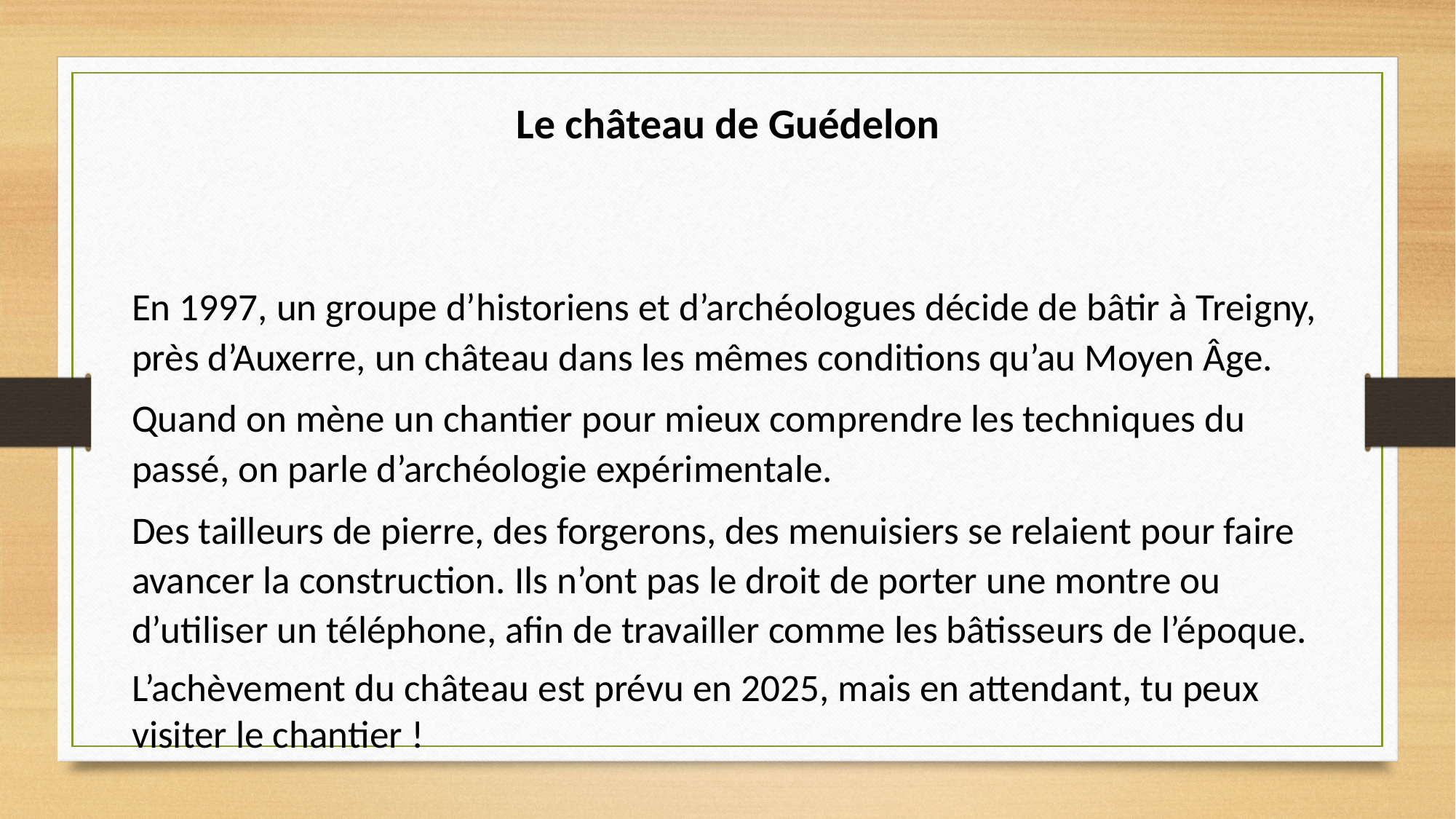

Le château de Guédelon

En 1997, un groupe d’historiens et d’archéologues décide de bâtir à Treigny, près d’Auxerre, un château dans les mêmes conditions qu’au Moyen Âge.
Quand on mène un chantier pour mieux comprendre les techniques du passé, on parle d’archéologie expérimentale.
Des tailleurs de pierre, des forgerons, des menuisiers se relaient pour faire avancer la construction. Ils n’ont pas le droit de porter une montre ou d’utiliser un téléphone, afin de travailler comme les bâtisseurs de l’époque.
L’achèvement du château est prévu en 2025, mais en attendant, tu peux visiter le chantier !